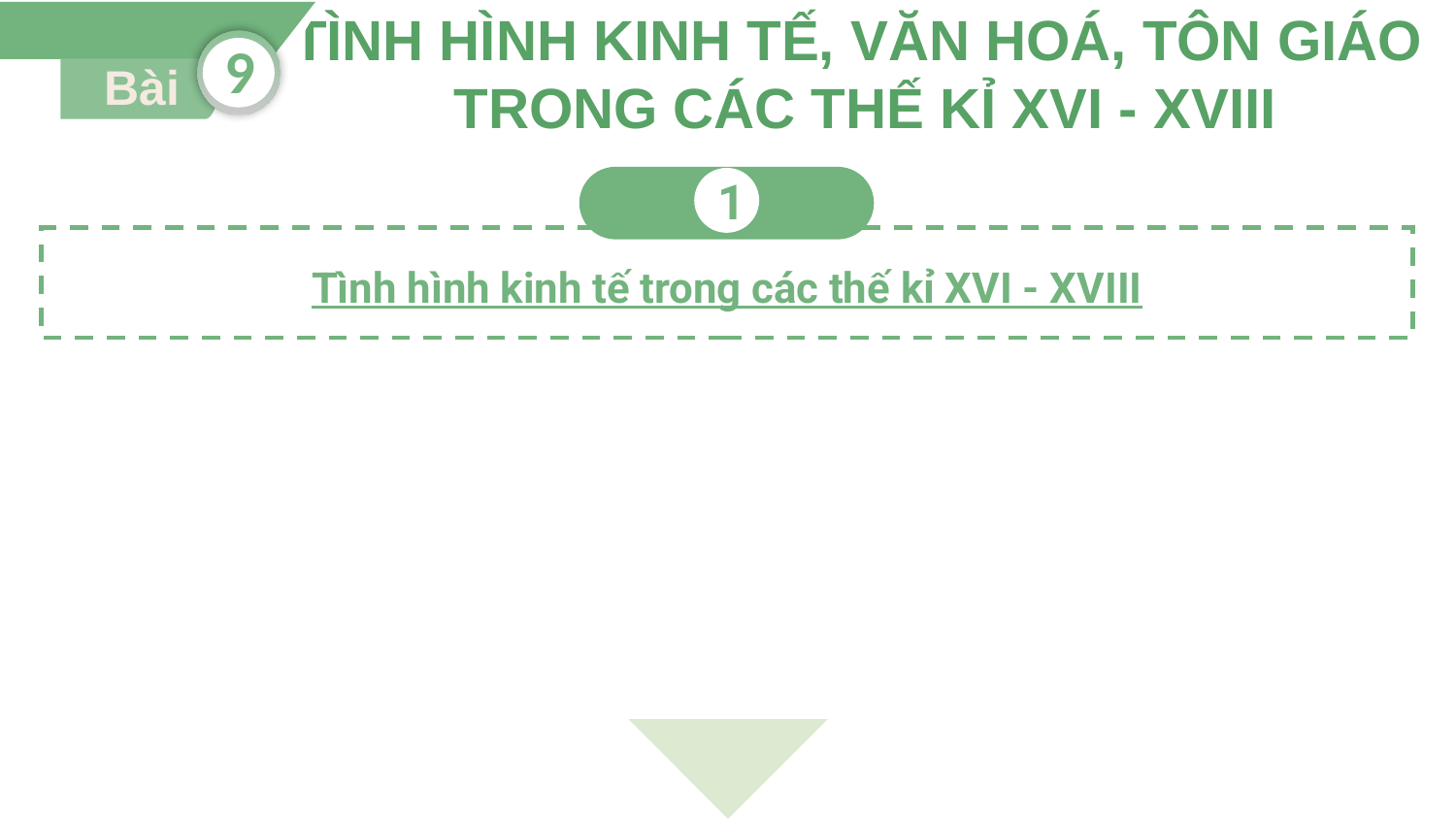

TÌNH HÌNH KINH TẾ, VĂN HOÁ, TÔN GIÁO
TRONG CÁC THẾ KỈ XVI - XVIII

9

Bài

1

Tình hình kinh tế trong các thế kỉ XVI - XVIII